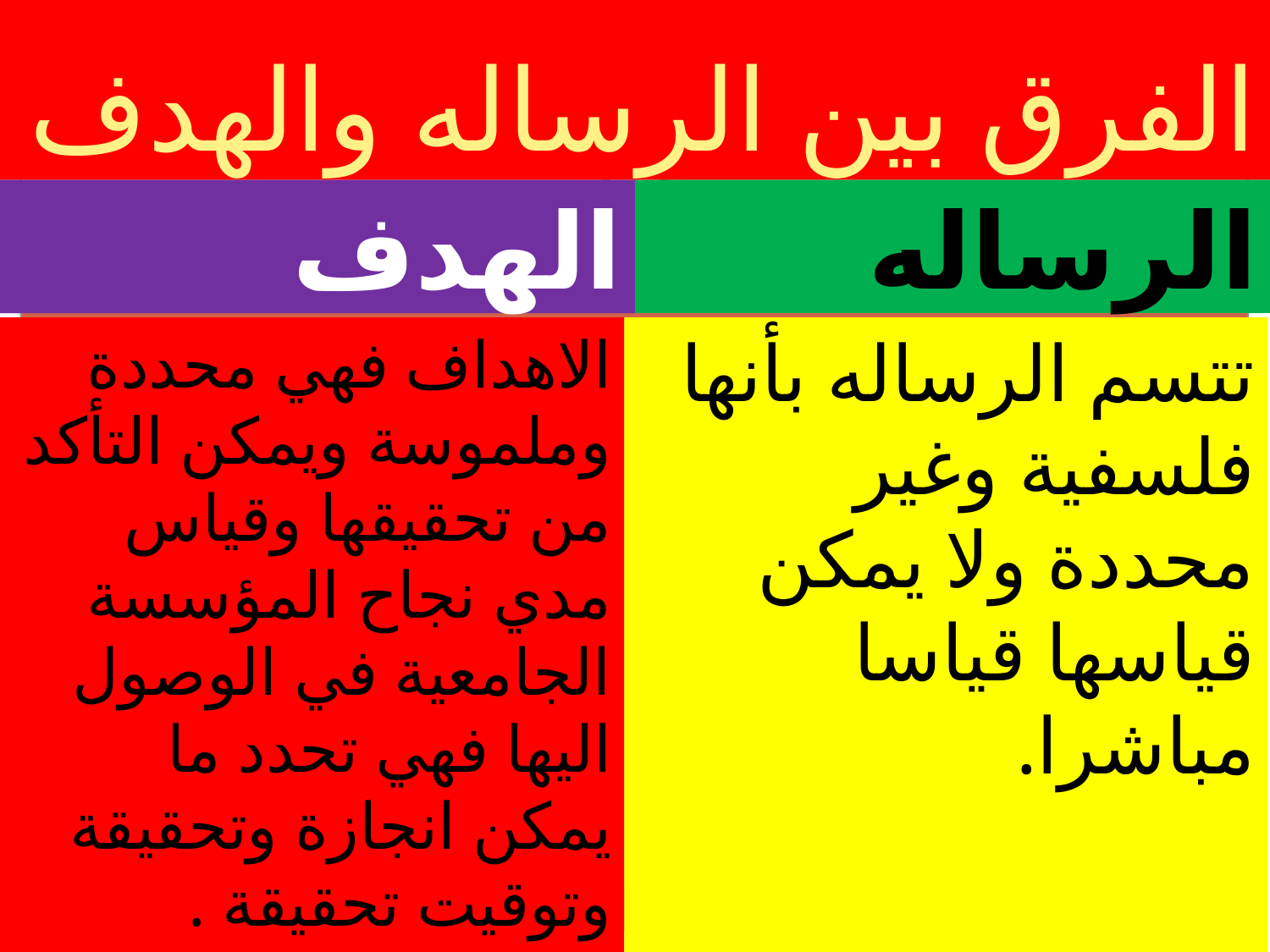

# الفرق بين الرساله والهدف
الرساله
الهدف
الاهداف فهي محددة وملموسة ويمكن التأكد من تحقيقها وقياس مدي نجاح المؤسسة الجامعية في الوصول اليها فهي تحدد ما يمكن انجازة وتحقيقة وتوقيت تحقيقة .
تتسم الرساله بأنها فلسفية وغير محددة ولا يمكن قياسها قياسا مباشرا.